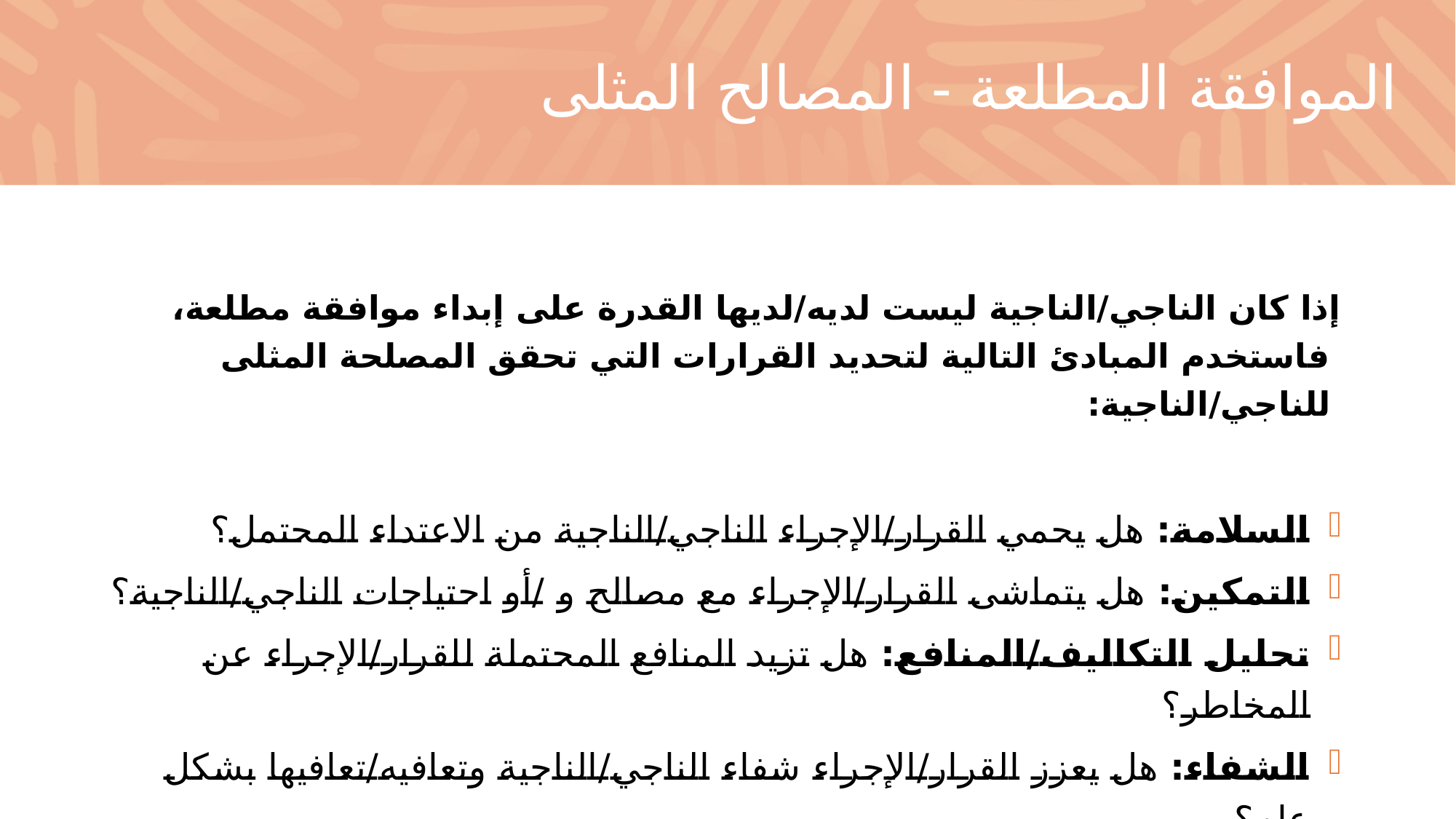

# الموافقة المطلعة - المصالح المثلى
إذا كان الناجي/الناجية ليست لديه/لديها القدرة على إبداء موافقة مطلعة، فاستخدم المبادئ التالية لتحديد القرارات التي تحقق المصلحة المثلى للناجي/الناجية:

السلامة: هل يحمي القرار/الإجراء الناجي/الناجية من الاعتداء المحتمل؟
التمكين: هل يتماشى القرار/الإجراء مع مصالح و /أو احتياجات الناجي/الناجية؟
تحليل التكاليف/المنافع: هل تزيد المنافع المحتملة للقرار/الإجراء عن المخاطر؟
الشفاء: هل يعزز القرار/الإجراء شفاء الناجي/الناجية وتعافيه/تعافيها بشكل عام؟